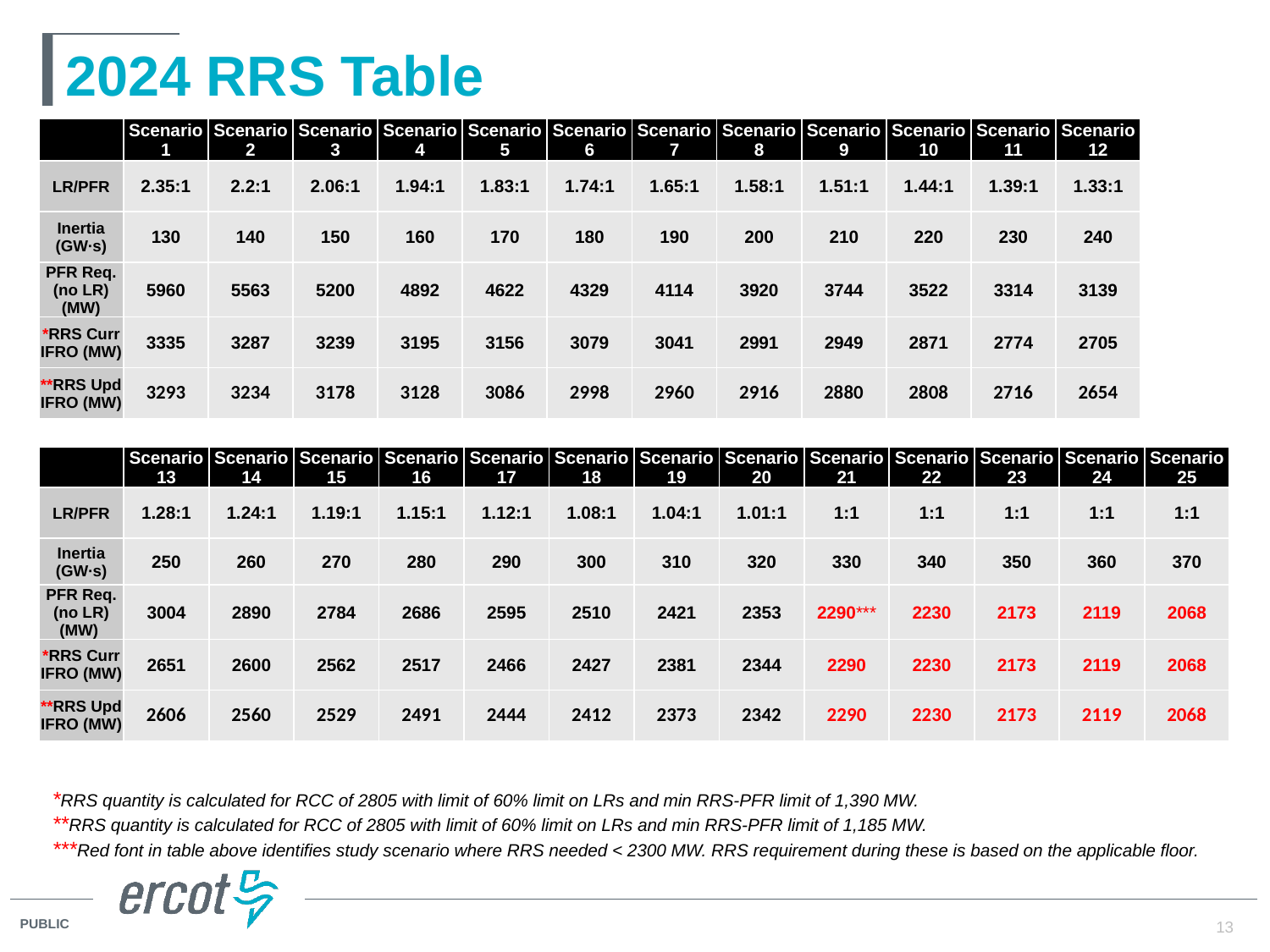

# 2024 RRS Table
|  | Scenario 1 | Scenario 2 | Scenario 3 | Scenario 4 | Scenario 5 | Scenario 6 | Scenario 7 | Scenario 8 | Scenario 9 | Scenario 10 | Scenario 11 | Scenario 12 |
| --- | --- | --- | --- | --- | --- | --- | --- | --- | --- | --- | --- | --- |
| LR/PFR | 2.35:1 | 2.2:1 | 2.06:1 | 1.94:1 | 1.83:1 | 1.74:1 | 1.65:1 | 1.58:1 | 1.51:1 | 1.44:1 | 1.39:1 | 1.33:1 |
| Inertia (GW∙s) | 130 | 140 | 150 | 160 | 170 | 180 | 190 | 200 | 210 | 220 | 230 | 240 |
| PFR Req. (no LR) (MW) | 5960 | 5563 | 5200 | 4892 | 4622 | 4329 | 4114 | 3920 | 3744 | 3522 | 3314 | 3139 |
| \*RRS Curr IFRO (MW) | 3335 | 3287 | 3239 | 3195 | 3156 | 3079 | 3041 | 2991 | 2949 | 2871 | 2774 | 2705 |
| \*\*RRS Upd IFRO (MW) | 3293 | 3234 | 3178 | 3128 | 3086 | 2998 | 2960 | 2916 | 2880 | 2808 | 2716 | 2654 |
|  | Scenario 13 | Scenario 14 | Scenario 15 | Scenario 16 | Scenario 17 | Scenario 18 | Scenario 19 | Scenario 20 | Scenario 21 | Scenario 22 | Scenario 23 | Scenario 24 | Scenario 25 |
| --- | --- | --- | --- | --- | --- | --- | --- | --- | --- | --- | --- | --- | --- |
| LR/PFR | 1.28:1 | 1.24:1 | 1.19:1 | 1.15:1 | 1.12:1 | 1.08:1 | 1.04:1 | 1.01:1 | 1:1 | 1:1 | 1:1 | 1:1 | 1:1 |
| Inertia (GW∙s) | 250 | 260 | 270 | 280 | 290 | 300 | 310 | 320 | 330 | 340 | 350 | 360 | 370 |
| PFR Req. (no LR) (MW) | 3004 | 2890 | 2784 | 2686 | 2595 | 2510 | 2421 | 2353 | 2290\*\*\* | 2230 | 2173 | 2119 | 2068 |
| \*RRS Curr IFRO (MW) | 2651 | 2600 | 2562 | 2517 | 2466 | 2427 | 2381 | 2344 | 2290 | 2230 | 2173 | 2119 | 2068 |
| \*\*RRS Upd IFRO (MW) | 2606 | 2560 | 2529 | 2491 | 2444 | 2412 | 2373 | 2342 | 2290 | 2230 | 2173 | 2119 | 2068 |
*RRS quantity is calculated for RCC of 2805 with limit of 60% limit on LRs and min RRS-PFR limit of 1,390 MW.
**RRS quantity is calculated for RCC of 2805 with limit of 60% limit on LRs and min RRS-PFR limit of 1,185 MW.
***Red font in table above identifies study scenario where RRS needed < 2300 MW. RRS requirement during these is based on the applicable floor.